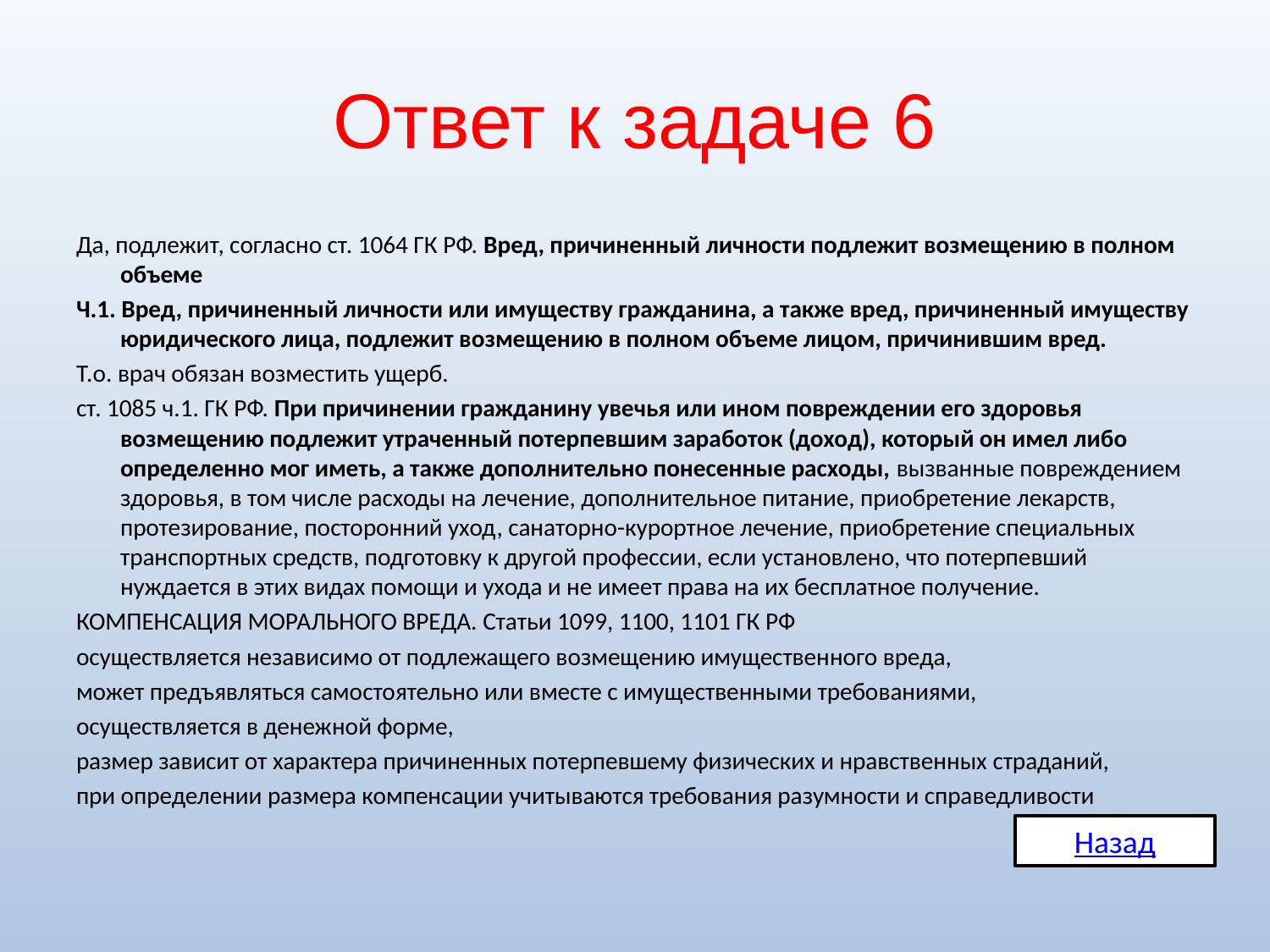

# Ответ к задаче 6
Да, подлежит, согласно ст. 1064 ГК РФ. Вред, причиненный личности подлежит возмещению в полном объеме
Ч.1. Вред, причиненный личности или имуществу гражданина, а также вред, причиненный имуществу юридического лица, подлежит возмещению в полном объеме лицом, причинившим вред.
Т.о. врач обязан возместить ущерб.
ст. 1085 ч.1. ГК РФ. При причинении гражданину увечья или ином повреждении его здоровья возмещению подлежит утраченный потерпевшим заработок (доход), который он имел либо определенно мог иметь, а также дополнительно понесенные расходы, вызванные повреждением здоровья, в том числе расходы на лечение, дополнительное питание, приобретение лекарств, протезирование, посторонний уход, санаторно-курортное лечение, приобретение специальных транспортных средств, подготовку к другой профессии, если установлено, что потерпевший нуждается в этих видах помощи и ухода и не имеет права на их бесплатное получение.
КОМПЕНСАЦИЯ МОРАЛЬНОГО ВРЕДА. Статьи 1099, 1100, 1101 ГК РФ
осуществляется независимо от подлежащего возмещению имущественного вреда,
может предъявляться самостоятельно или вместе с имущественными требованиями,
осуществляется в денежной форме,
размер зависит от характера причиненных потерпевшему физических и нравственных страданий,
при определении размера компенсации учитываются требования разумности и справедливости

Назад